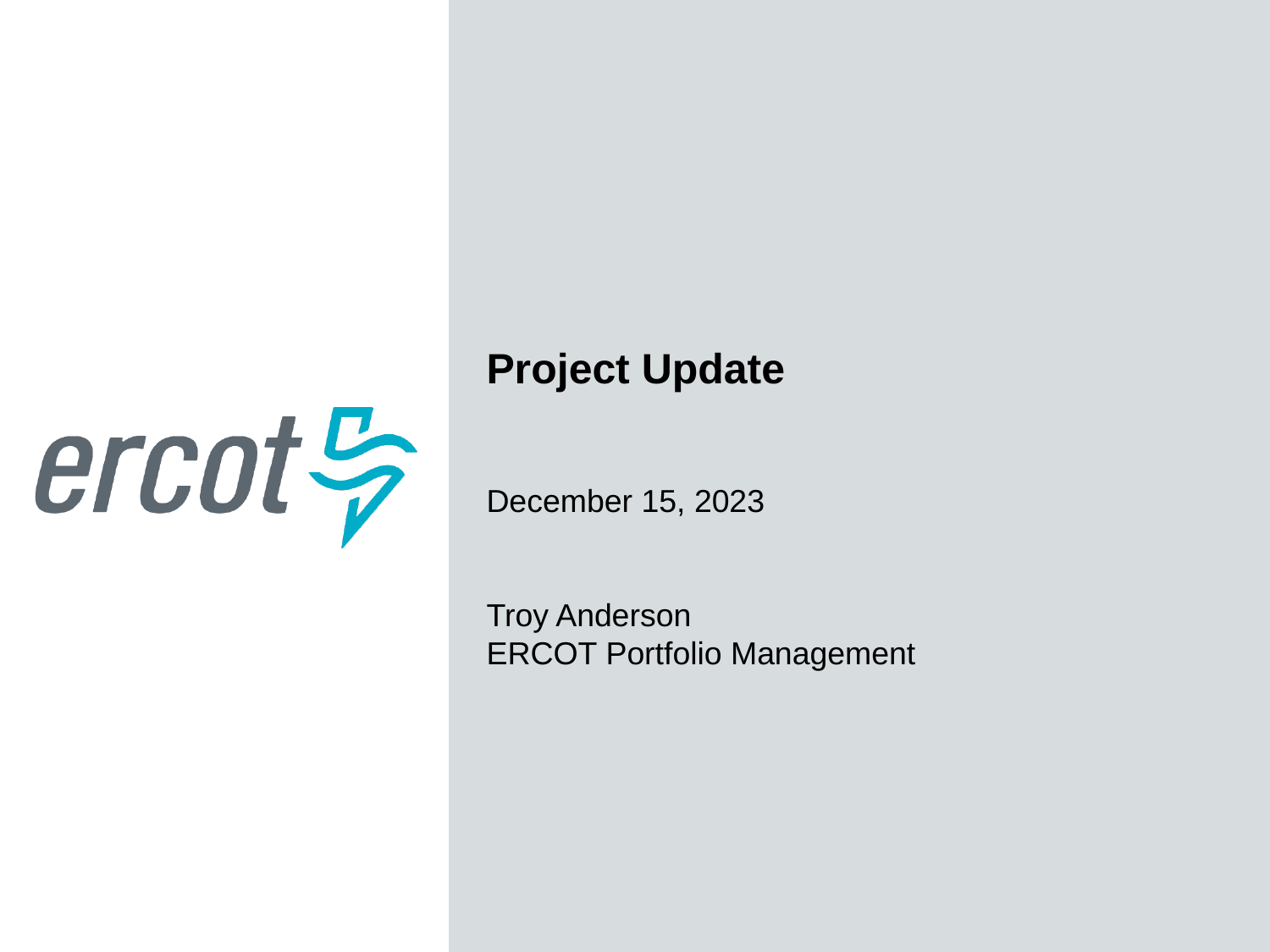

Project Update

December 15, 2023

Troy Anderson
ERCOT Portfolio Management